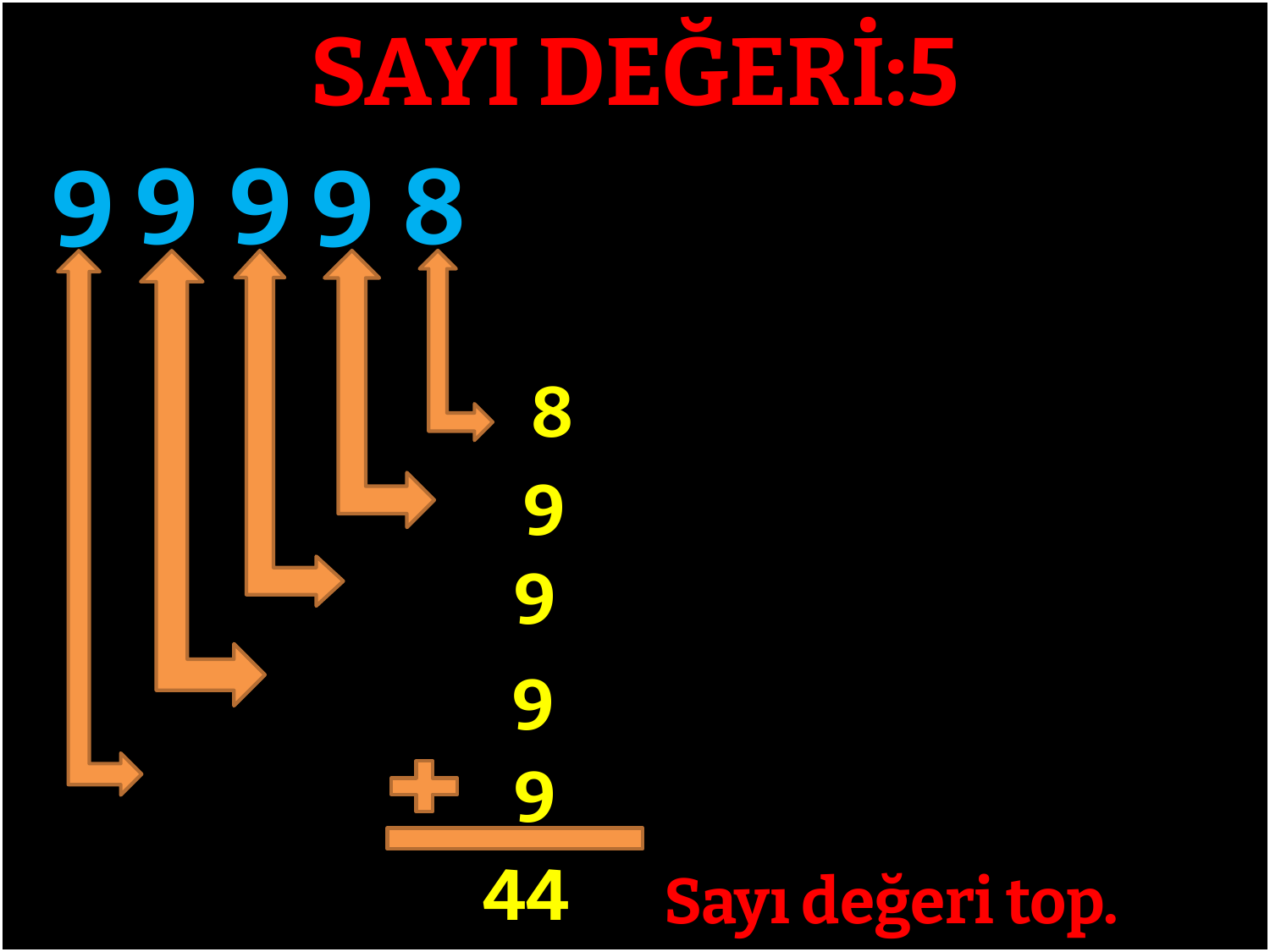

SAYI DEĞERİ:5
8
9
9
9
9
#

8

9

9
9
9

44
Sayı değeri top.